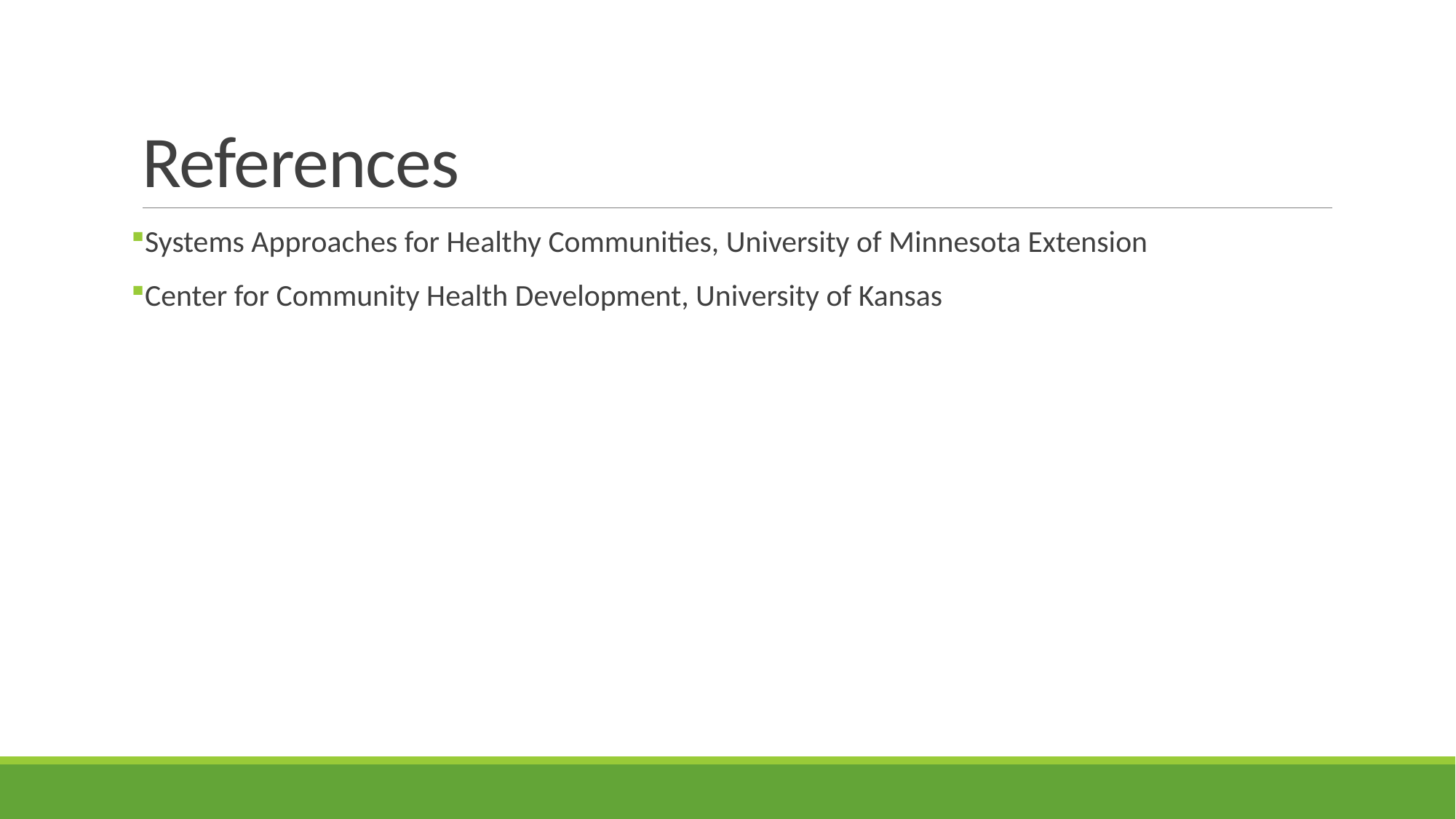

# References
Systems Approaches for Healthy Communities, University of Minnesota Extension
Center for Community Health Development, University of Kansas